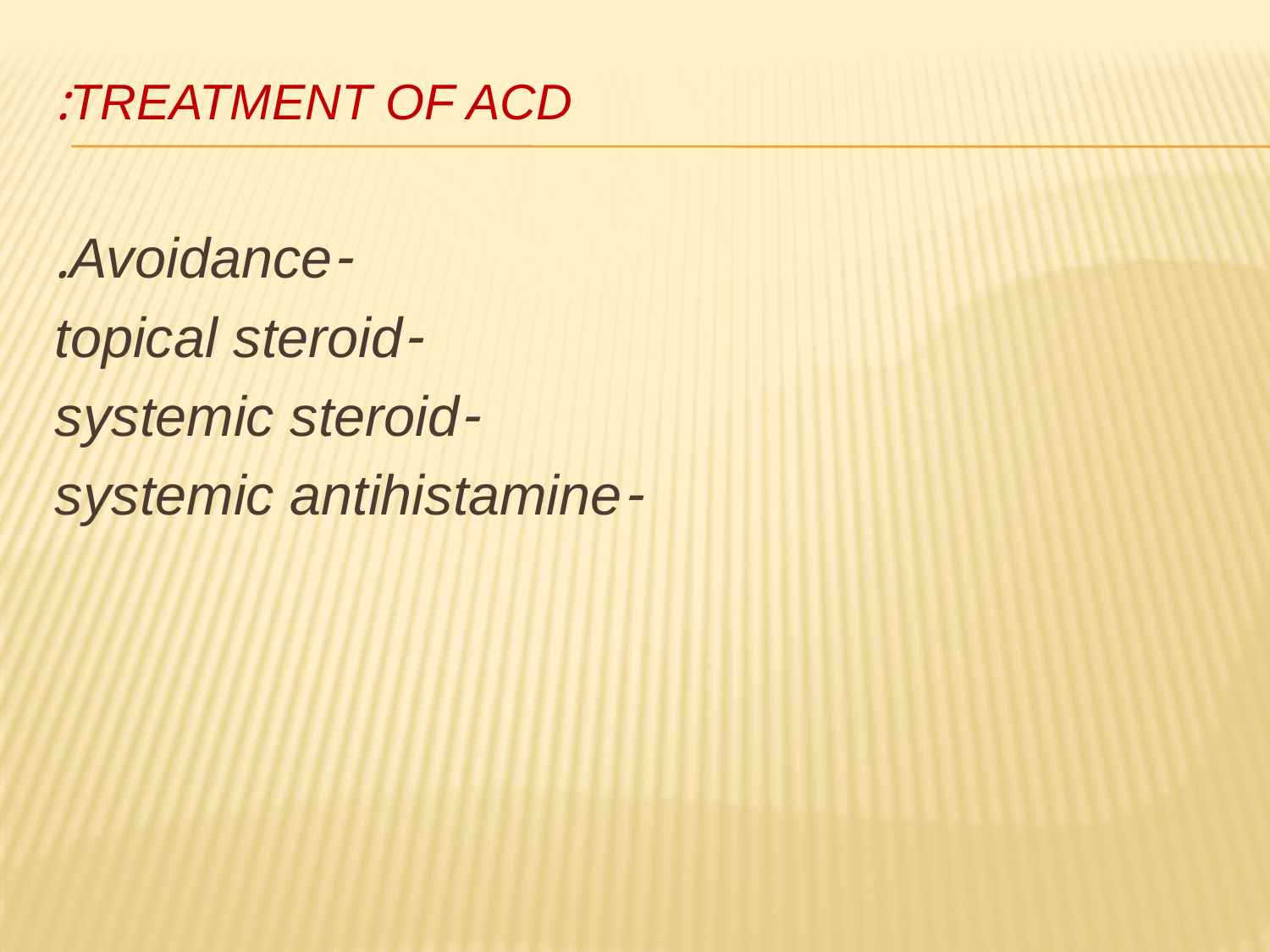

# Treatment of ACD:
-Avoidance.
-topical steroid
-systemic steroid
-systemic antihistamine